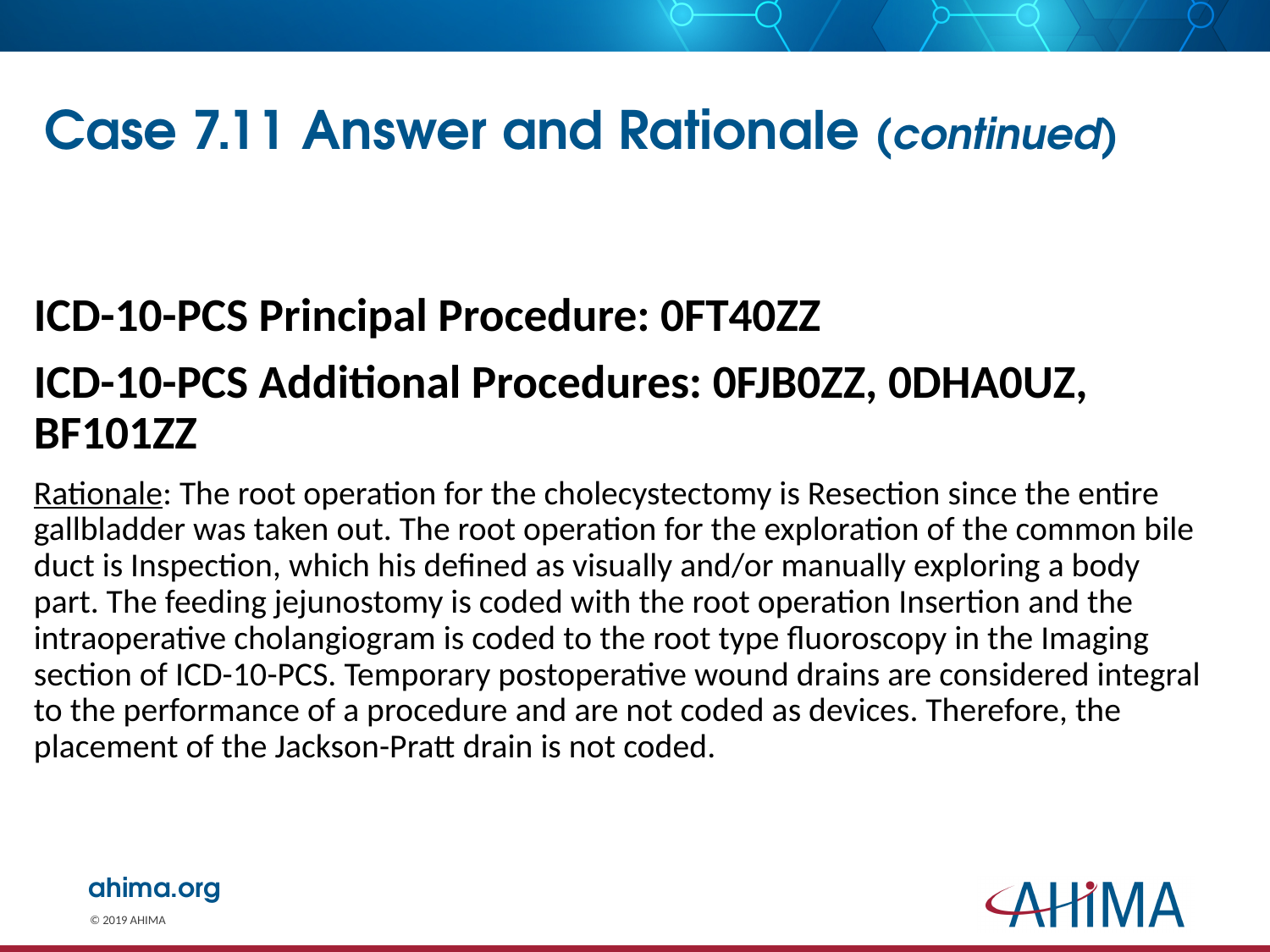

# Case 7.11 Answer and Rationale (continued)

ICD-10-PCS Principal Procedure: 0FT40ZZ
ICD-10-PCS Additional Procedures: 0FJB0ZZ, 0DHA0UZ, BF101ZZ
Rationale: The root operation for the cholecystectomy is Resection since the entire gallbladder was taken out. The root operation for the exploration of the common bile duct is Inspection, which his defined as visually and/or manually exploring a body part. The feeding jejunostomy is coded with the root operation Insertion and the intraoperative cholangiogram is coded to the root type fluoroscopy in the Imaging section of ICD-10-PCS. Temporary postoperative wound drains are considered integral to the performance of a procedure and are not coded as devices. Therefore, the placement of the Jackson-Pratt drain is not coded.